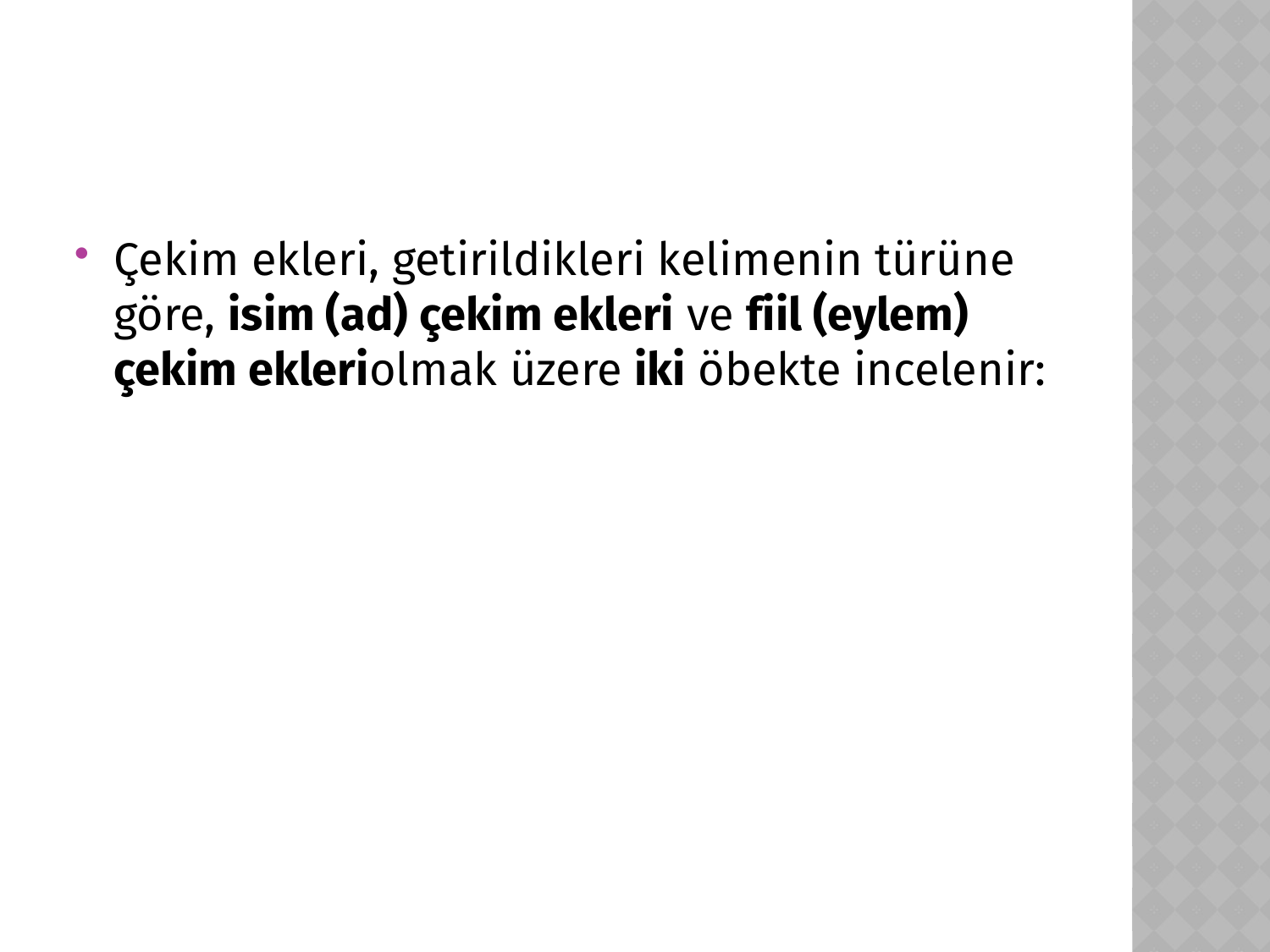

#
Çekim ekleri, getirildikleri kelimenin türüne göre, isim (ad) çekim ekleri ve fiil (eylem) çekim ekleriolmak üzere iki öbekte incelenir: